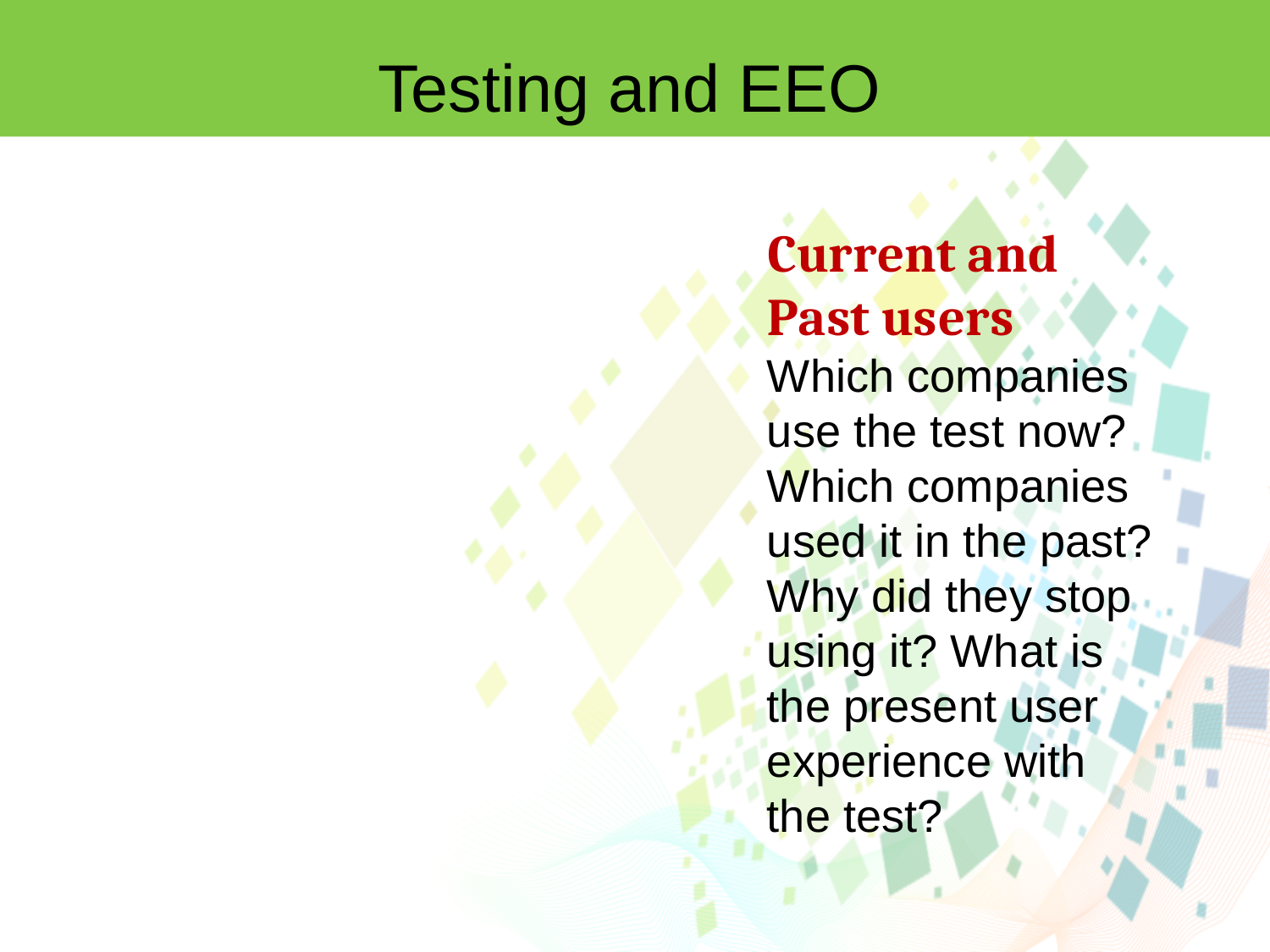

Testing and EEO
Current and Past users
Which companies use the test now? Which companies used it in the past? Why did they stop using it? What is the present user experience with the test?